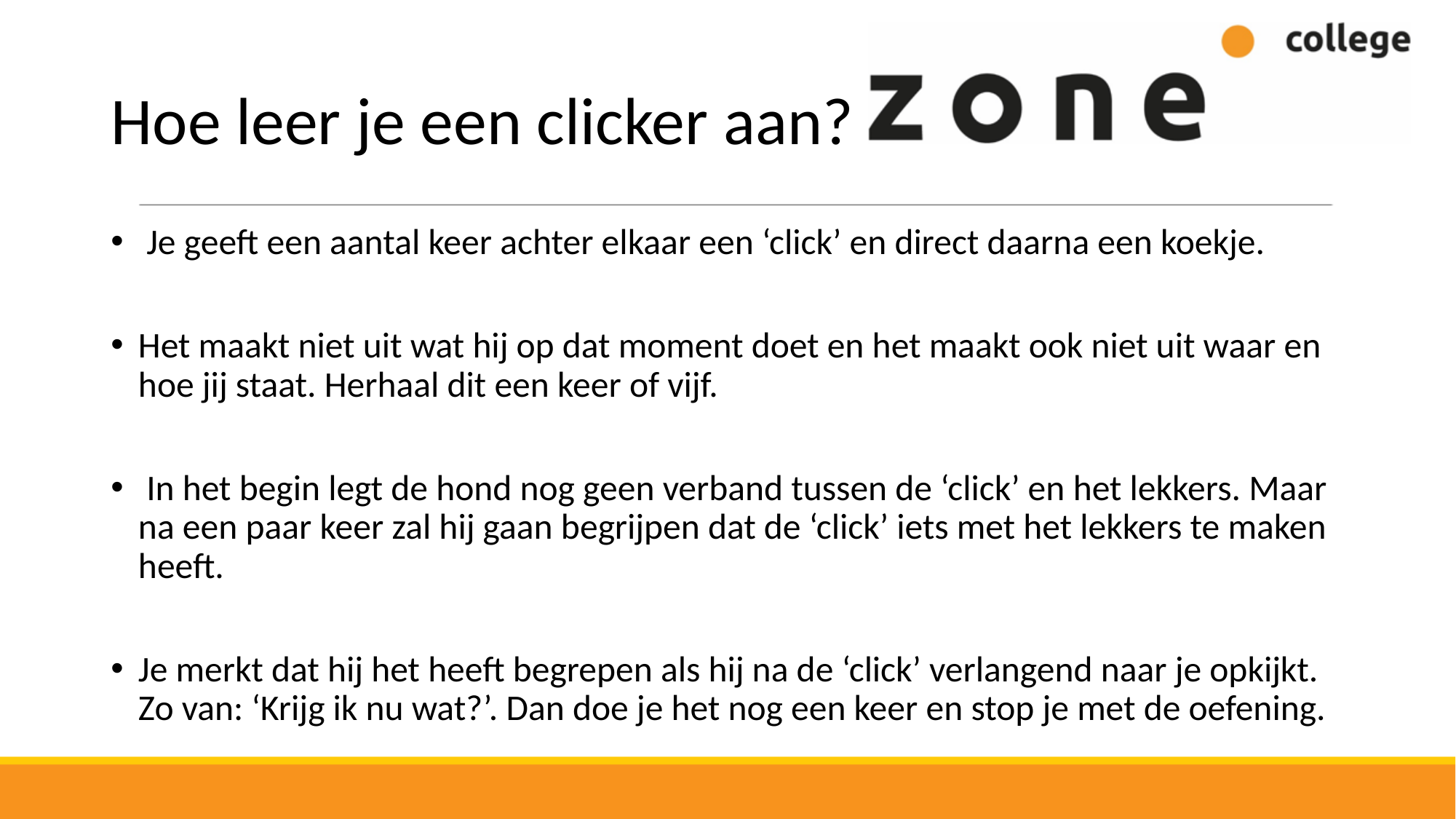

# Hoe leer je een clicker aan?
 Je geeft een aantal keer achter elkaar een ‘click’ en direct daarna een koekje.

Het maakt niet uit wat hij op dat moment doet en het maakt ook niet uit waar en hoe jij staat. Herhaal dit een keer of vijf.

 In het begin legt de hond nog geen verband tussen de ‘click’ en het lekkers. Maar na een paar keer zal hij gaan begrijpen dat de ‘click’ iets met het lekkers te maken heeft.

Je merkt dat hij het heeft begrepen als hij na de ‘click’ verlangend naar je opkijkt. Zo van: ‘Krijg ik nu wat?’. Dan doe je het nog een keer en stop je met de oefening.